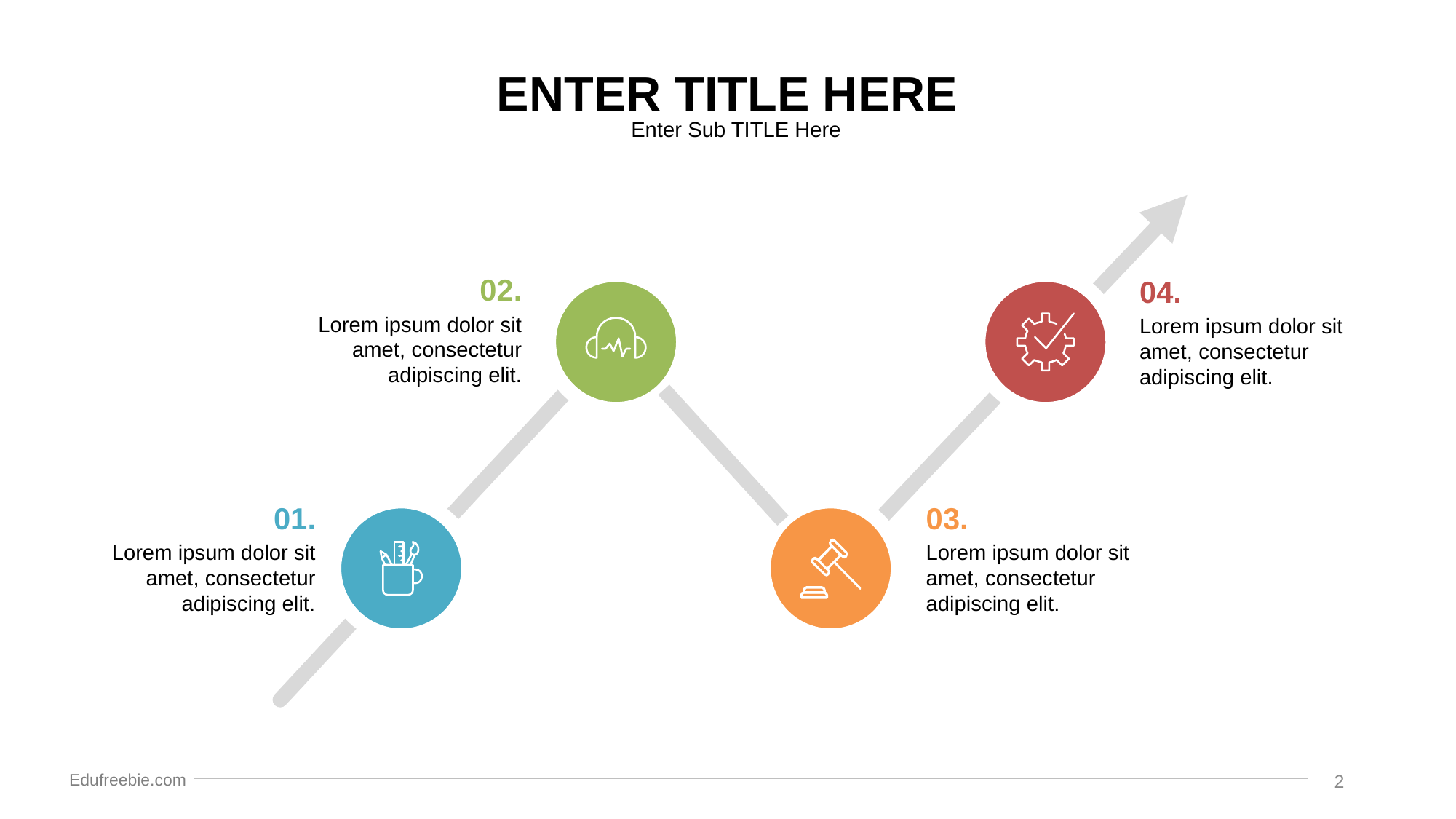

ENTER TITLE HERE
Enter Sub TITLE Here
02.
04.

Lorem ipsum dolor sit amet, consectetur adipiscing elit.
Lorem ipsum dolor sit amet, consectetur adipiscing elit.

01.
03.

Lorem ipsum dolor sit amet, consectetur adipiscing elit.
Lorem ipsum dolor sit amet, consectetur adipiscing elit.

2
Edufreebie.com